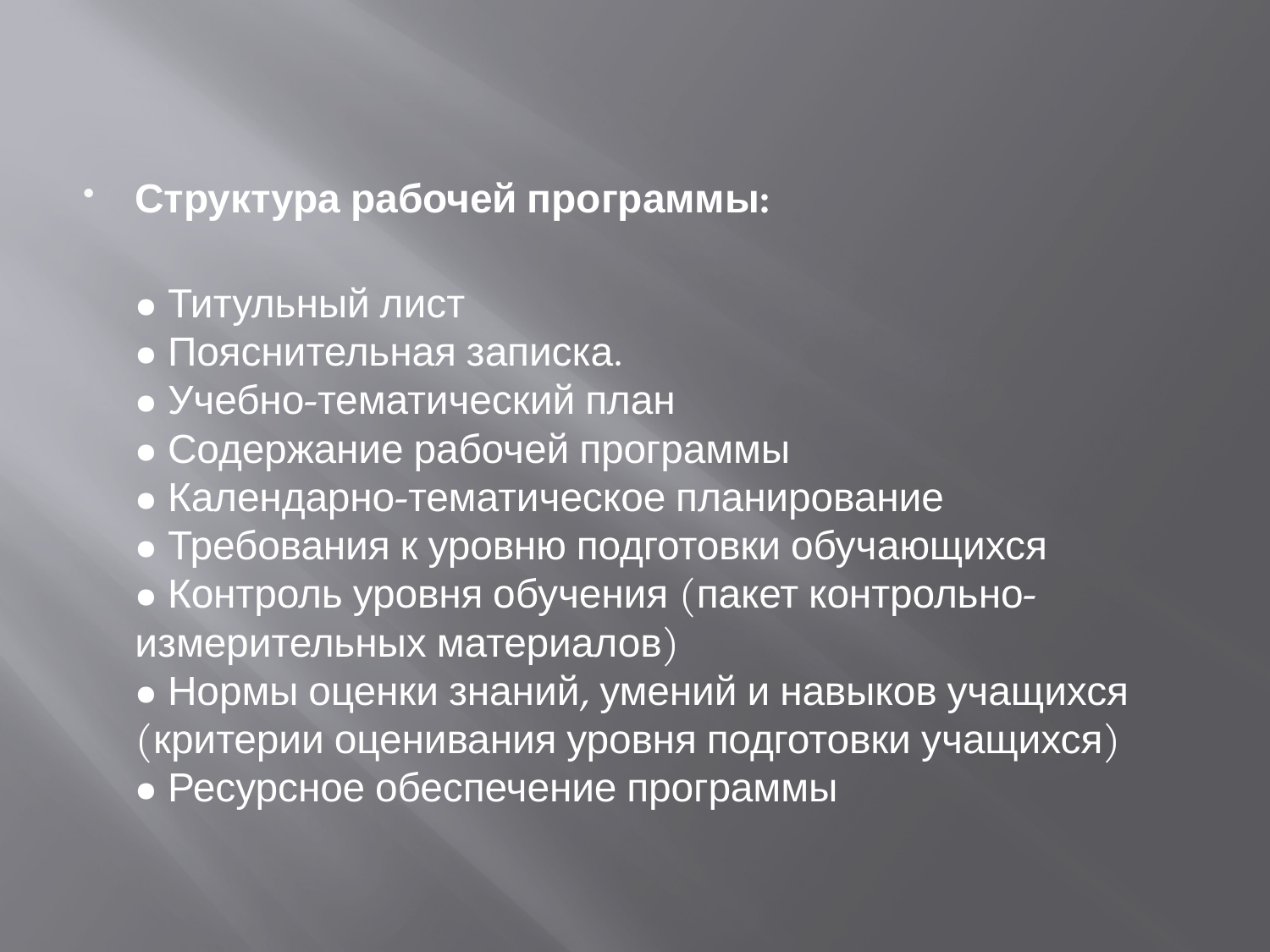

Структура рабочей программы:
• Титульный лист
• Пояснительная записка.
• Учебно-тематический план
• Содержание рабочей программы
• Календарно-тематическое планирование
• Требования к уровню подготовки обучающихся
• Контроль уровня обучения (пакет контрольно- измерительных материалов)
• Нормы оценки знаний, умений и навыков учащихся (критерии оценивания уровня подготовки учащихся)
• Ресурсное обеспечение программы